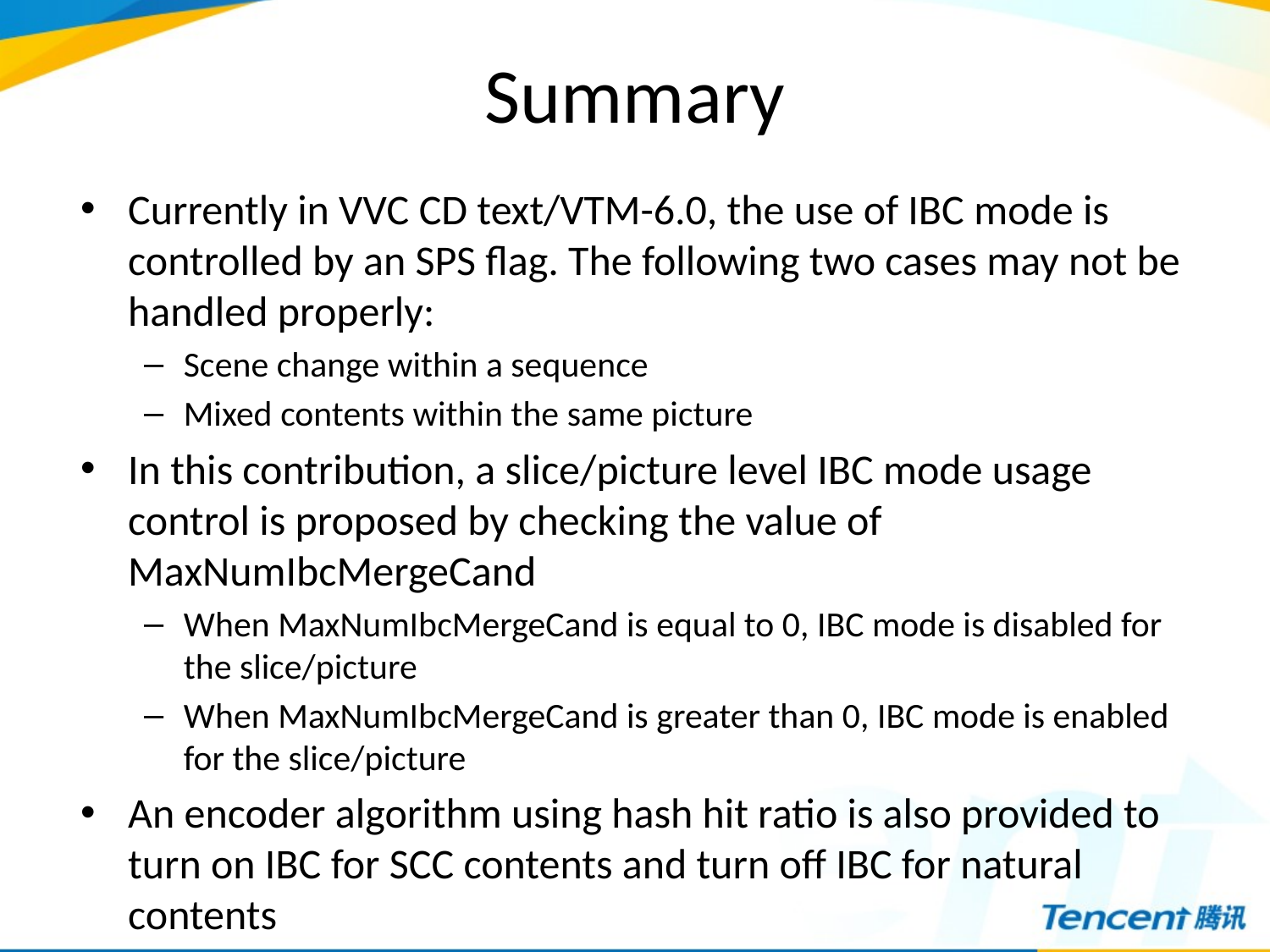

# Summary
Currently in VVC CD text/VTM-6.0, the use of IBC mode is controlled by an SPS flag. The following two cases may not be handled properly:
Scene change within a sequence
Mixed contents within the same picture
In this contribution, a slice/picture level IBC mode usage control is proposed by checking the value of MaxNumIbcMergeCand
When MaxNumIbcMergeCand is equal to 0, IBC mode is disabled for the slice/picture
When MaxNumIbcMergeCand is greater than 0, IBC mode is enabled for the slice/picture
An encoder algorithm using hash hit ratio is also provided to turn on IBC for SCC contents and turn off IBC for natural contents